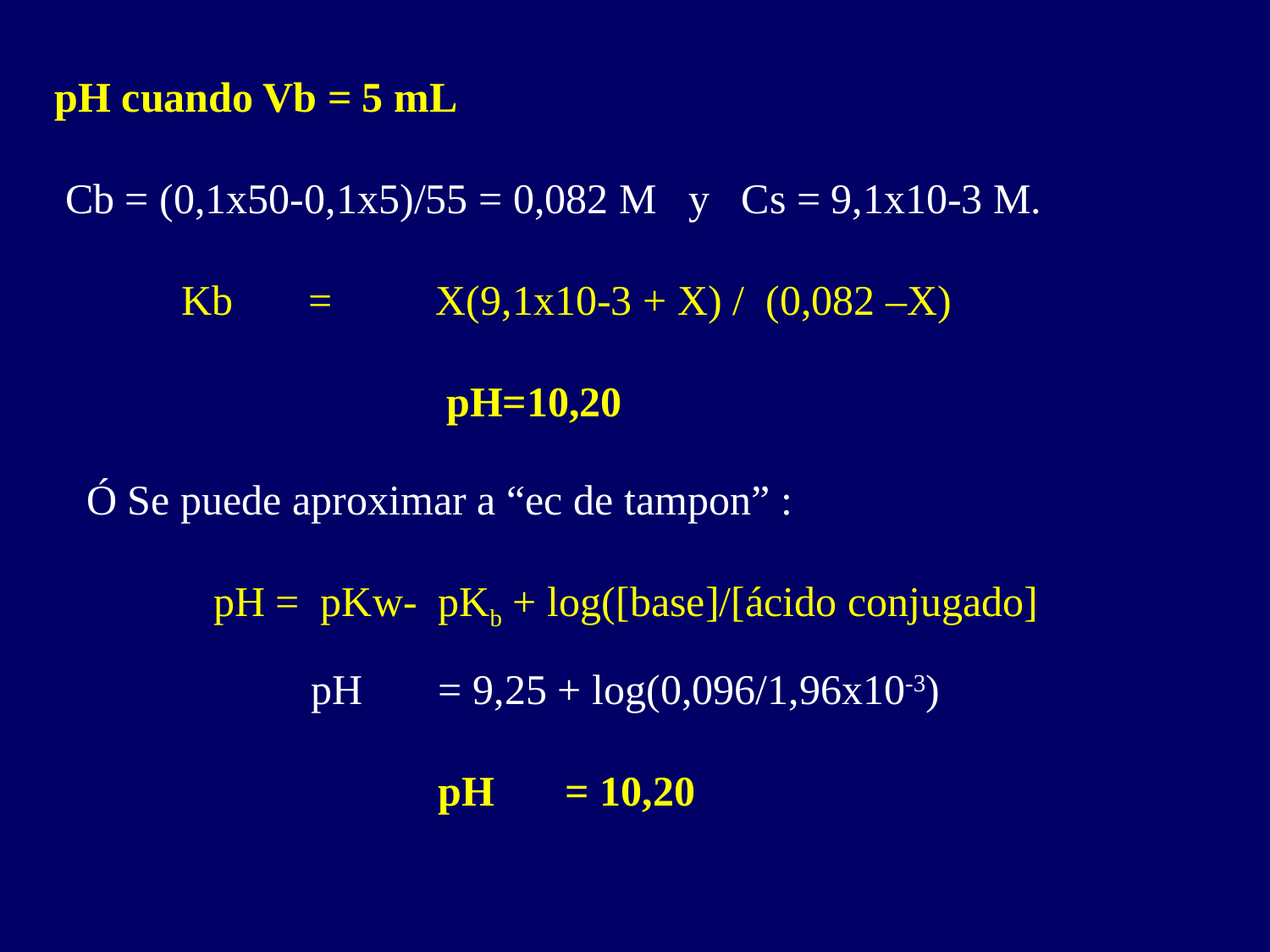

pH cuando Vb = 5 mL

 Cb = (0,1x50-0,1x5)/55 = 0,082 M   y   Cs = 9,1x10-3 M.

	Kb	=	X(9,1x10-3 + X) /  (0,082 –X)

			 pH=10,20
Ó Se puede aproximar a “ec de tampon” :

	pH =  pKw-  pKb + log([base]/[ácido conjugado]
	 	pH 	= 9,25 + log(0,096/1,96x10-3)

			pH	= 10,20